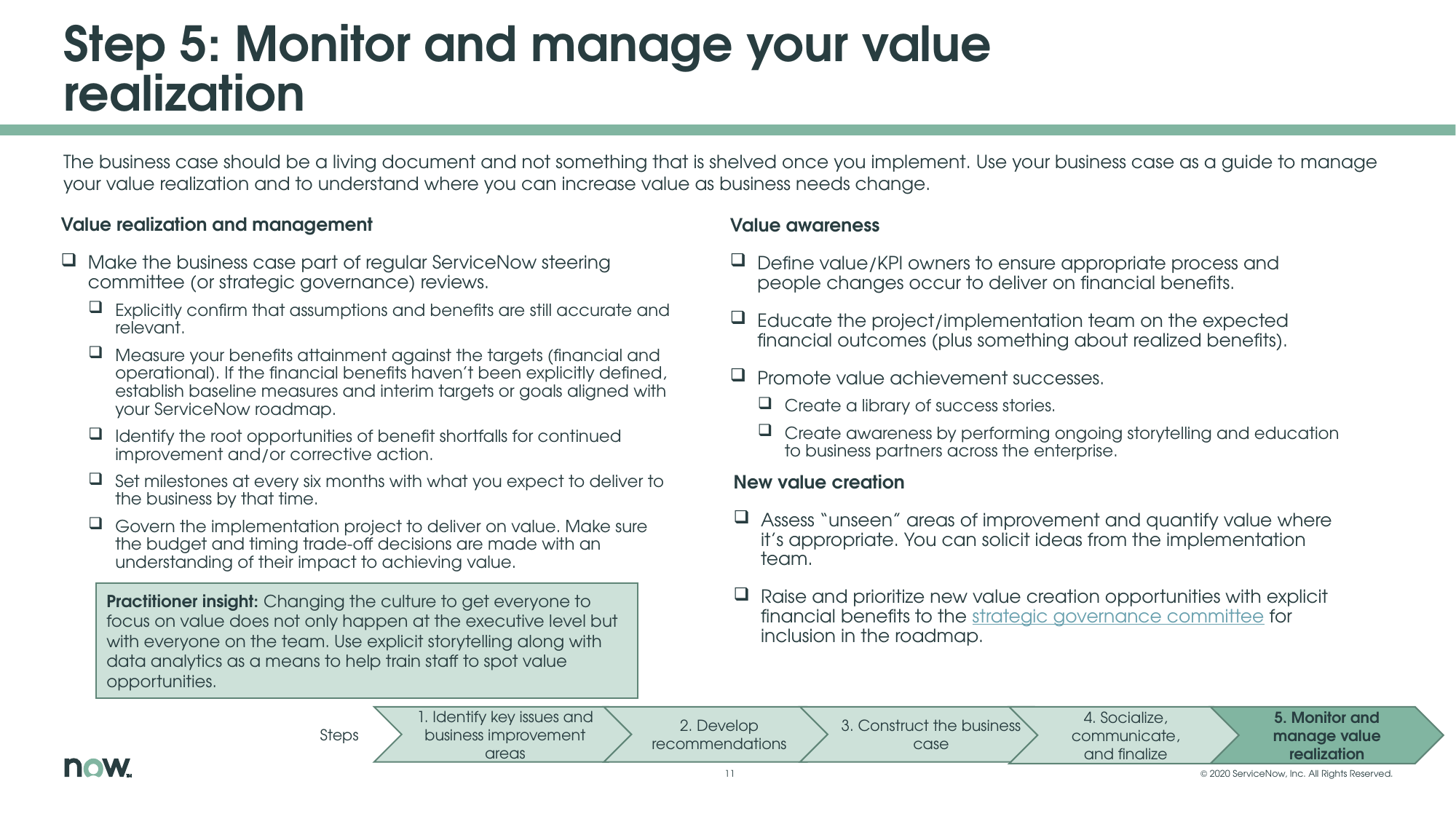

# Step 5: Monitor and manage your value realization

The business case should be a living document and not something that is shelved once you implement. Use your business case as a guide to manage your value realization and to understand where you can increase value as business needs change.
Value realization and management
Make the business case part of regular ServiceNow steering committee (or strategic governance) reviews.
Explicitly confirm that assumptions and benefits are still accurate and relevant.
Measure your benefits attainment against the targets (financial and operational). If the financial benefits haven’t been explicitly defined, establish baseline measures and interim targets or goals aligned with your ServiceNow roadmap.
Identify the root opportunities of benefit shortfalls for continued improvement and/or corrective action.
Set milestones at every six months with what you expect to deliver to the business by that time.
Govern the implementation project to deliver on value. Make sure the budget and timing trade-off decisions are made with an understanding of their impact to achieving value.

Value awareness
Define value/KPI owners to ensure appropriate process and people changes occur to deliver on financial benefits.
Educate the project/implementation team on the expected financial outcomes (plus something about realized benefits).
Promote value achievement successes.
Create a library of success stories.
Create awareness by performing ongoing storytelling and education to business partners across the enterprise.

New value creation
Assess “unseen” areas of improvement and quantify value where it’s appropriate. You can solicit ideas from the implementation team.
Raise and prioritize new value creation opportunities with explicit financial benefits to the strategic governance committee for inclusion in the roadmap.
Practitioner insight: Changing the culture to get everyone to focus on value does not only happen at the executive level but with everyone on the team. Use explicit storytelling along with data analytics as a means to help train staff to spot value opportunities.
Steps
1. Identify key issues and business improvement areas
2. Develop recommendations
3. Construct the business case
4. Socialize, communicate, and finalize
5. Monitor and manage value realization